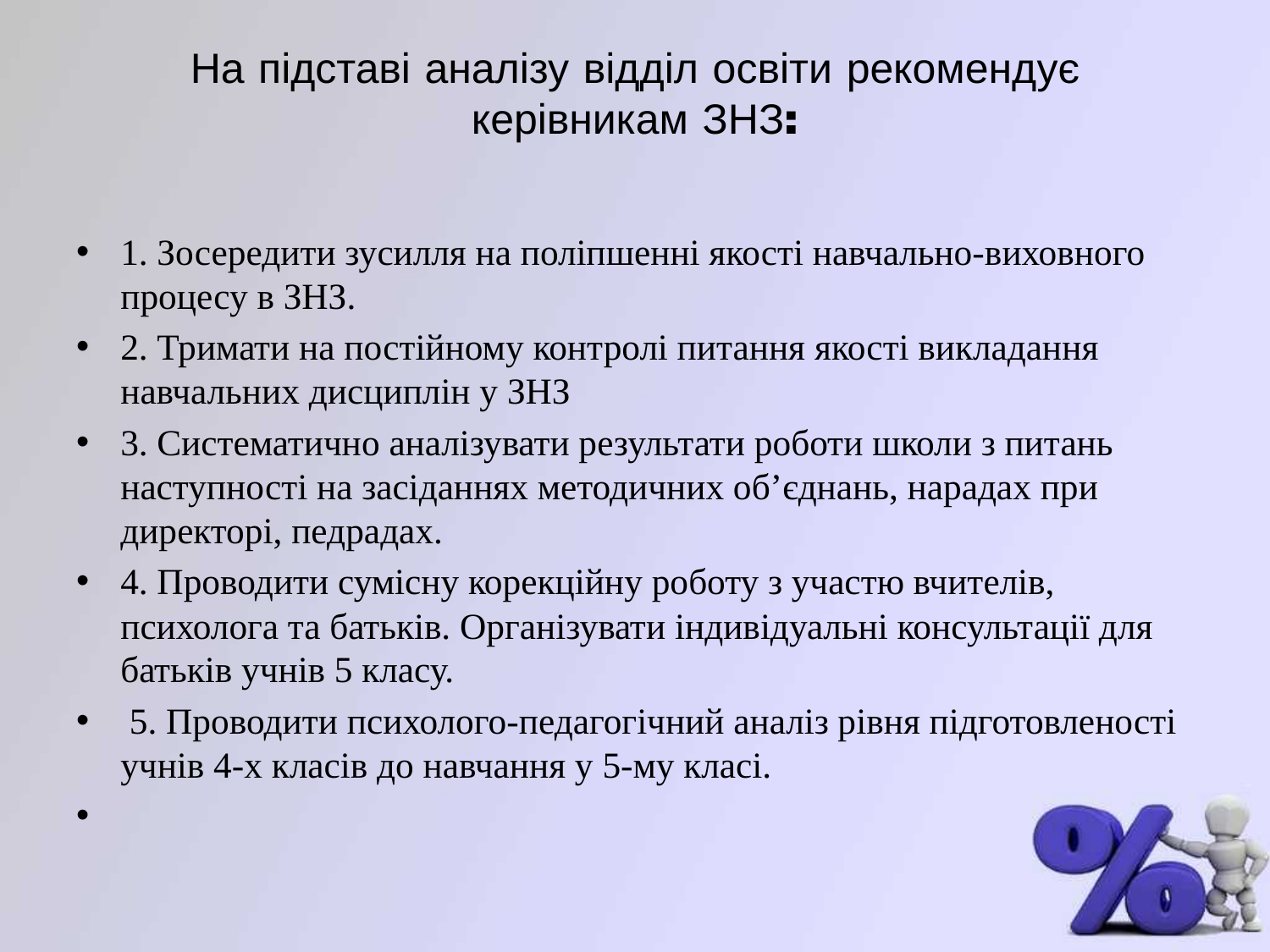

# На підставі аналізу відділ освіти рекомендує керівникам ЗНЗ:
1. Зосередити зусилля на поліпшенні якості навчально-виховного процесу в ЗНЗ.
2. Тримати на постійному контролі питання якості викладання навчальних дисциплін у ЗНЗ
3. Систематично аналізувати результати роботи школи з питань наступності на засіданнях методичних об’єднань, нарадах при директорі, педрадах.
4. Проводити сумісну корекційну роботу з участю вчителів, психолога та батьків. Організувати індивідуальні консультації для батьків учнів 5 класу.
 5. Проводити психолого-педагогічний аналіз рівня підготовленості учнів 4-х класів до навчання у 5-му класі.